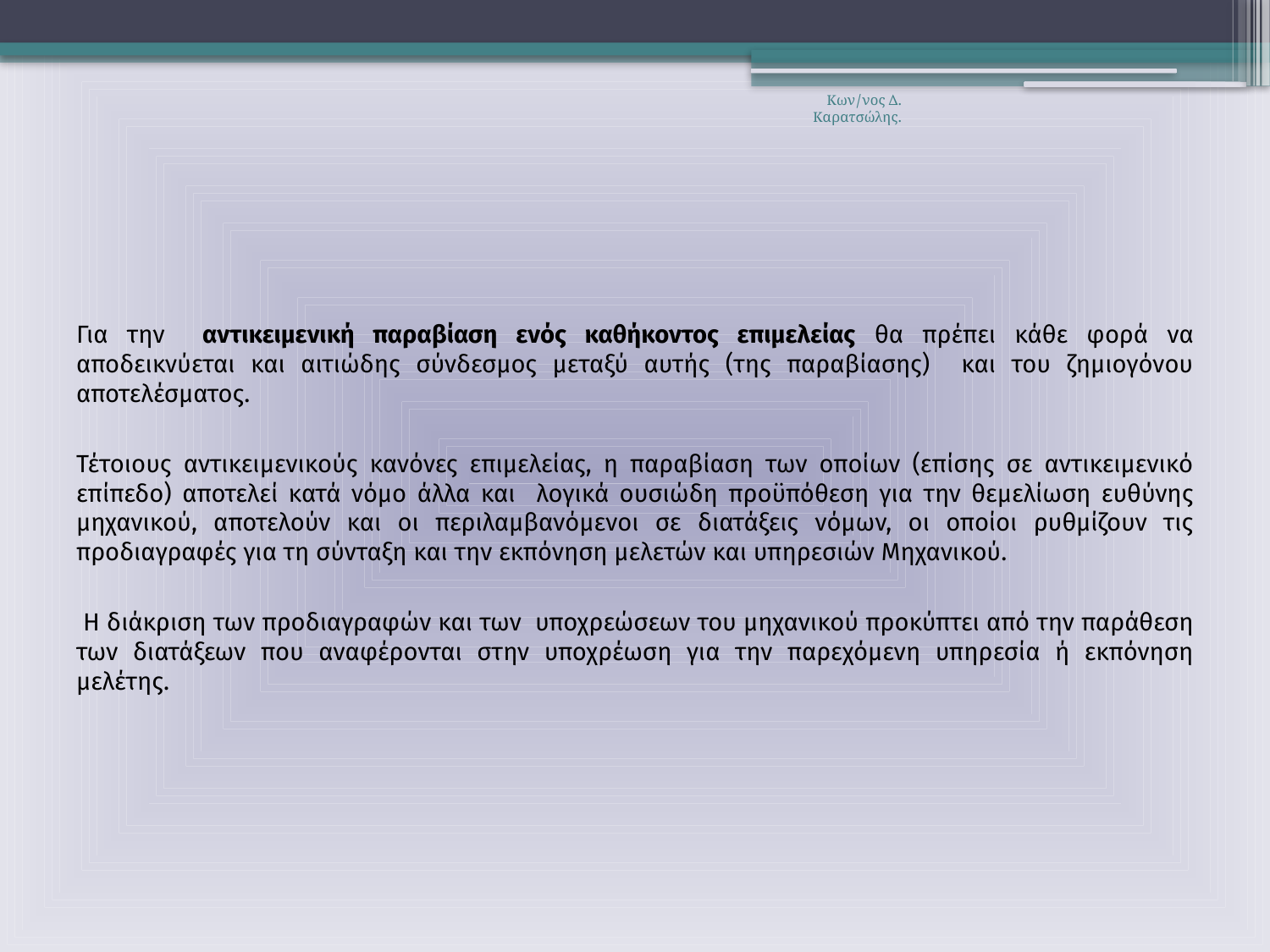

Κων/νος Δ. Καρατσώλης.
Για την  αντικειμενική παραβίαση ενός καθήκοντος επιμελείας θα πρέπει κάθε φορά να αποδεικνύεται και αιτιώδης σύνδεσμος μεταξύ αυτής (της παραβίασης)  και του ζημιογόνου αποτελέσματος.

Τέτοιους αντικειμενικούς κανόνες επιμελείας, η παραβίαση των οποίων (επίσης σε αντικειμενικό επίπεδο) αποτελεί κατά νόμο άλλα και  λογικά ουσιώδη προϋπόθεση για την θεμελίωση ευθύνης μηχανικού, αποτελούν και οι περιλαμβανόμενοι σε διατάξεις νόμων, οι οποίοι ρυθμίζουν τις προδιαγραφές για τη σύνταξη και την εκπόνηση μελετών και υπηρεσιών Μηχανικού.

 Η διάκριση των προδιαγραφών και των  υποχρεώσεων του μηχανικού προκύπτει από την παράθεση των διατάξεων που αναφέρονται στην υποχρέωση για την παρεχόμενη υπηρεσία ή εκπόνηση μελέτης.